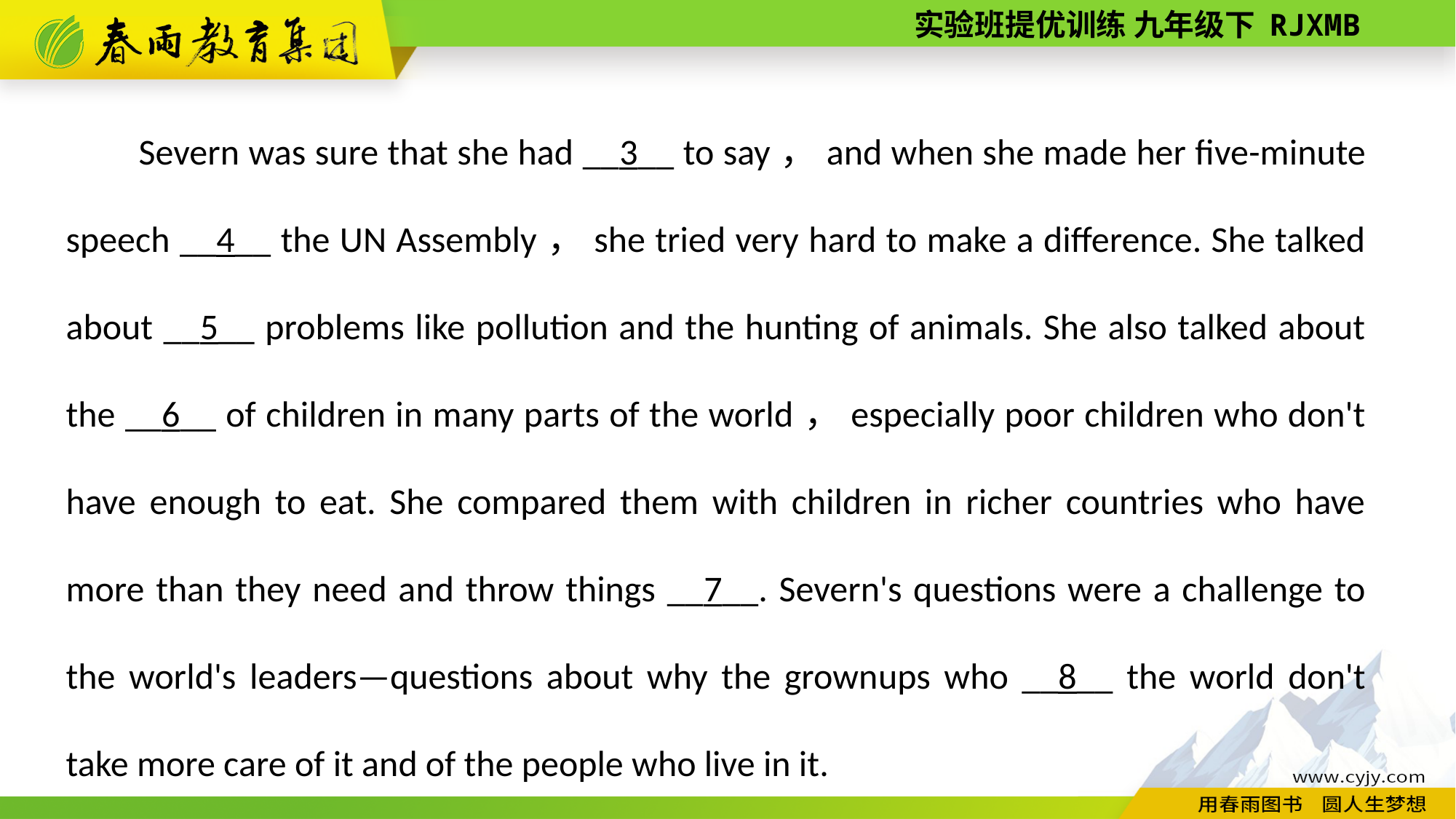

Severn was sure that she had __3__ to say，and when she made her five­-minute speech __4__ the UN Assembly，she tried very hard to make a difference. She talked about __5__ problems like pollution and the hunting of animals. She also talked about the __6__ of children in many parts of the world，especially poor children who don't have enough to eat. She compared them with children in richer countries who have more than they need and throw things __7__. Severn's questions were a challenge to the world's leaders—questions about why the grown­ups who __8__ the world don't take more care of it and of the people who live in it.